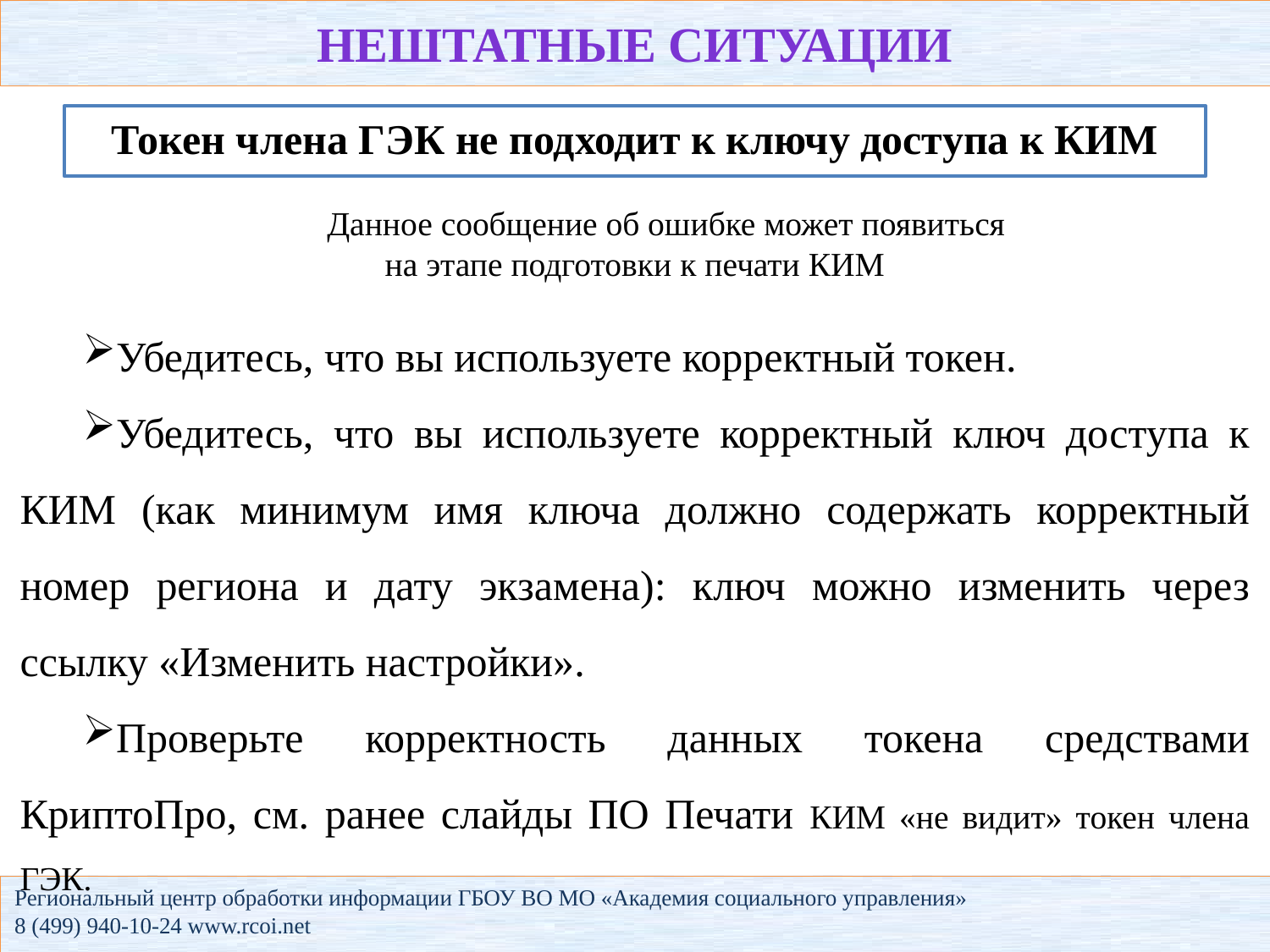

# Нештатные ситуации
Токен члена ГЭК не подходит к ключу доступа к КИМ
Данное сообщение об ошибке может появиться
на этапе подготовки к печати КИМ
Убедитесь, что вы используете корректный токен.
Убедитесь, что вы используете корректный ключ доступа к КИМ (как минимум имя ключа должно содержать корректный номер региона и дату экзамена): ключ можно изменить через ссылку «Изменить настройки».
Проверьте корректность данных токена средствами КриптоПро, см. ранее слайды ПО Печати КИМ «не видит» токен члена ГЭК.